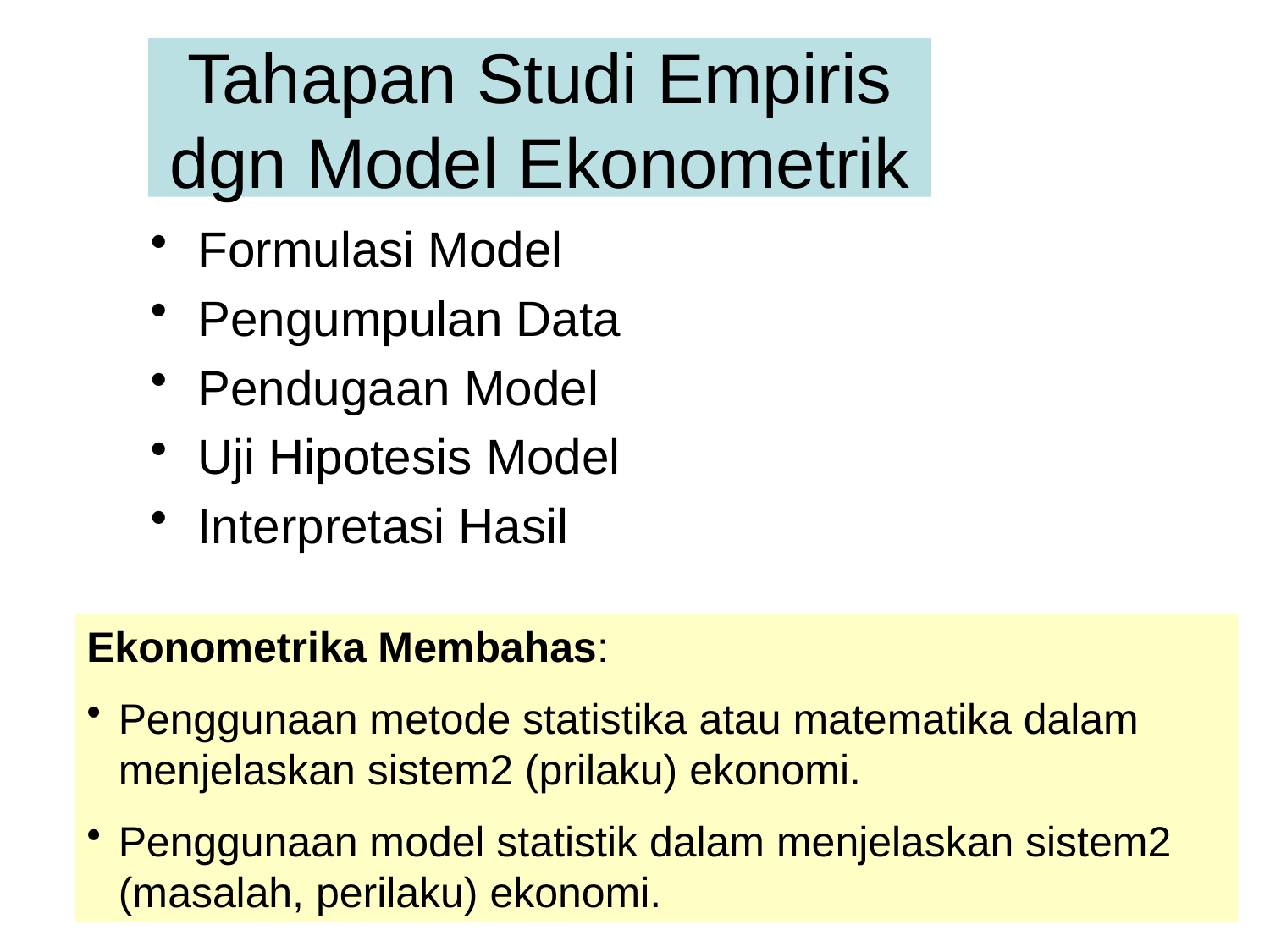

# Tahapan Studi Empiris dgn Model Ekonometrik
Formulasi Model
Pengumpulan Data
Pendugaan Model
Uji Hipotesis Model
Interpretasi Hasil
Ekonometrika Membahas:
Penggunaan metode statistika atau matematika dalam menjelaskan sistem2 (prilaku) ekonomi.
Penggunaan model statistik dalam menjelaskan sistem2 (masalah, perilaku) ekonomi.